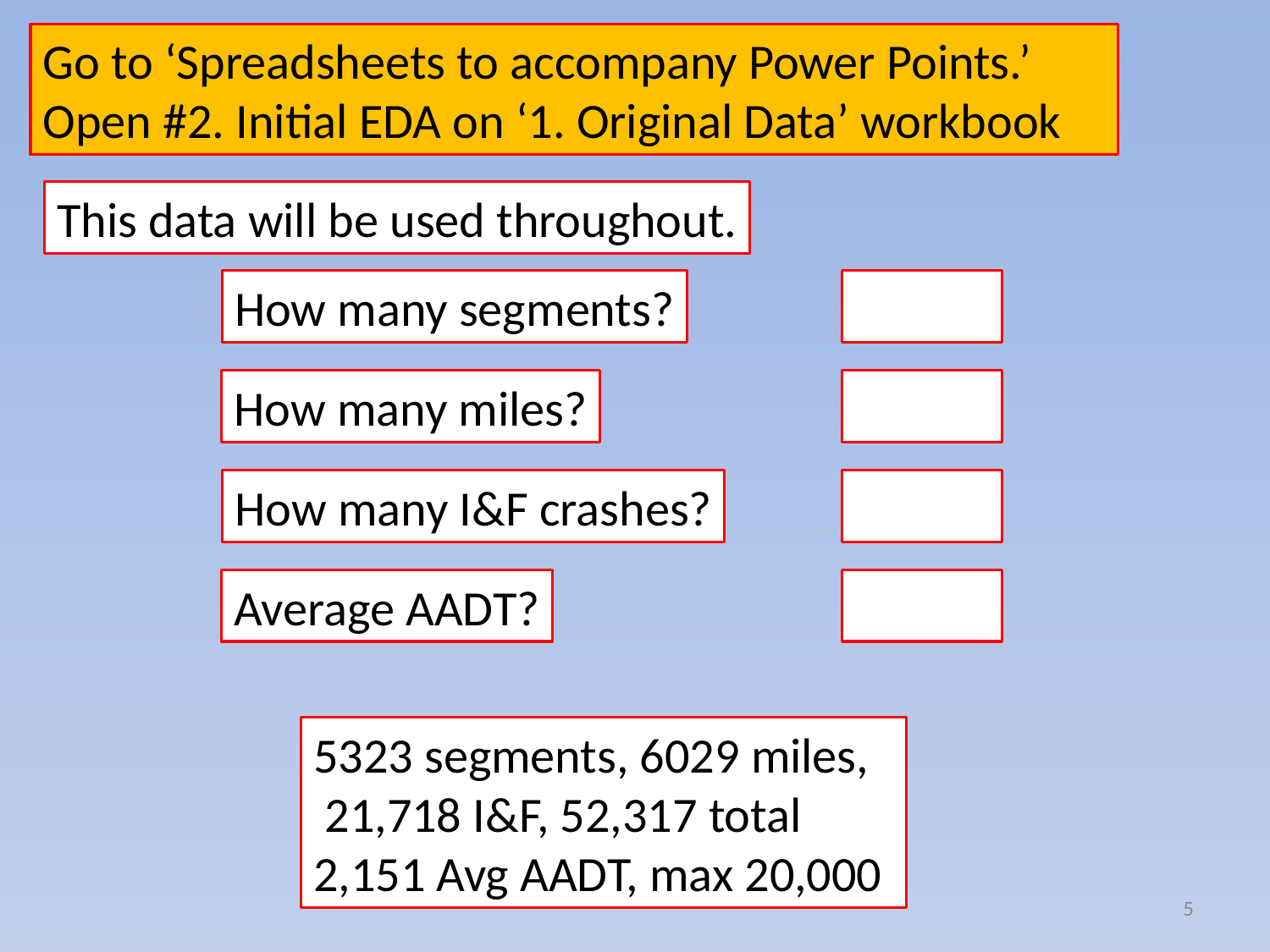

Go to ‘Spreadsheets to accompany Power Points.’
Open #2. Initial EDA on ‘1. Original Data’ workbook
This data will be used throughout.
How many segments?

How many miles?

How many I&F crashes?

Average AADT?

5323 segments, 6029 miles,
 21,718 I&F, 52,317 total
2,151 Avg AADT, max 20,000
5